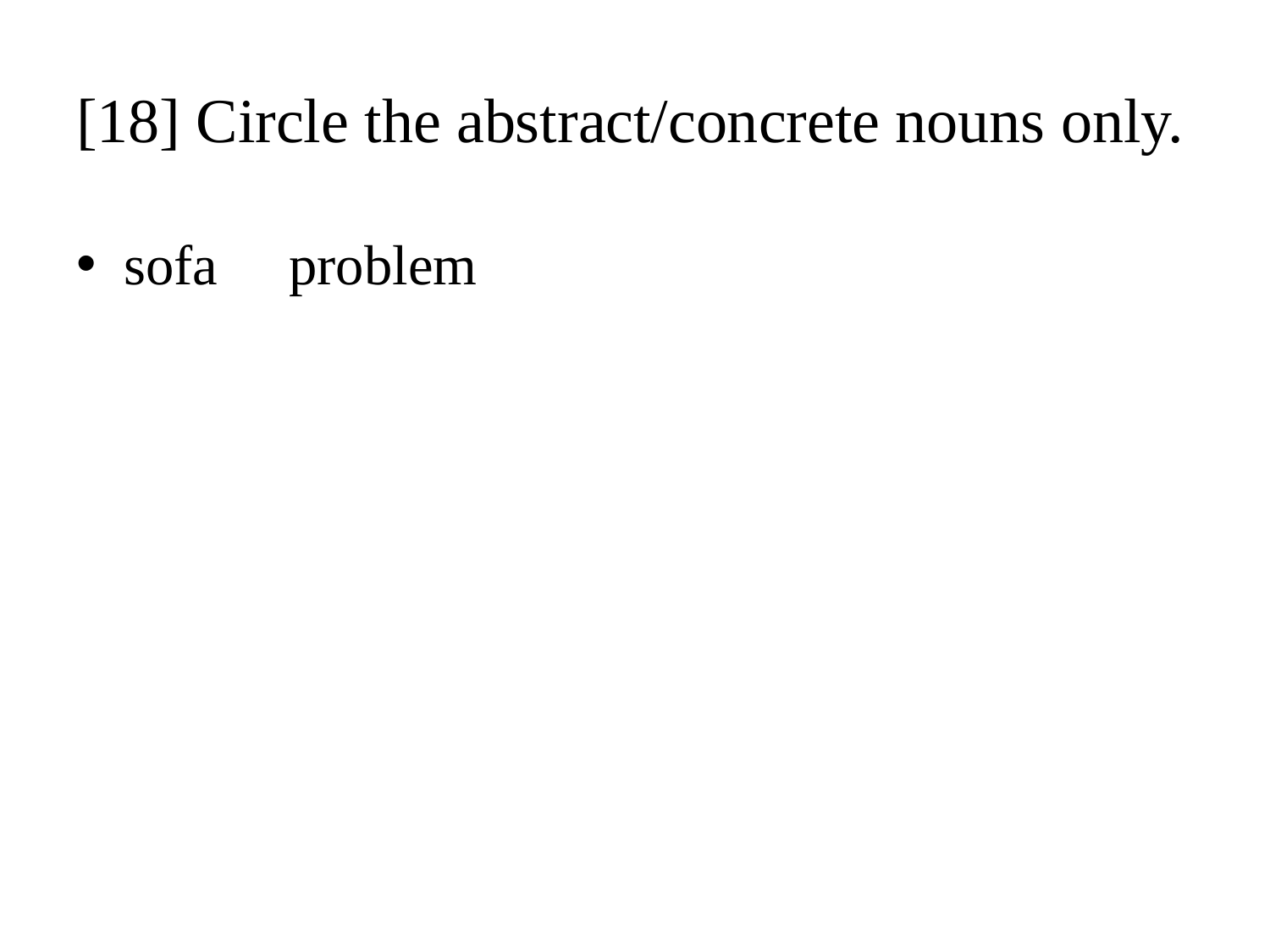

# [18] Circle the abstract/concrete nouns only.
sofa     problem